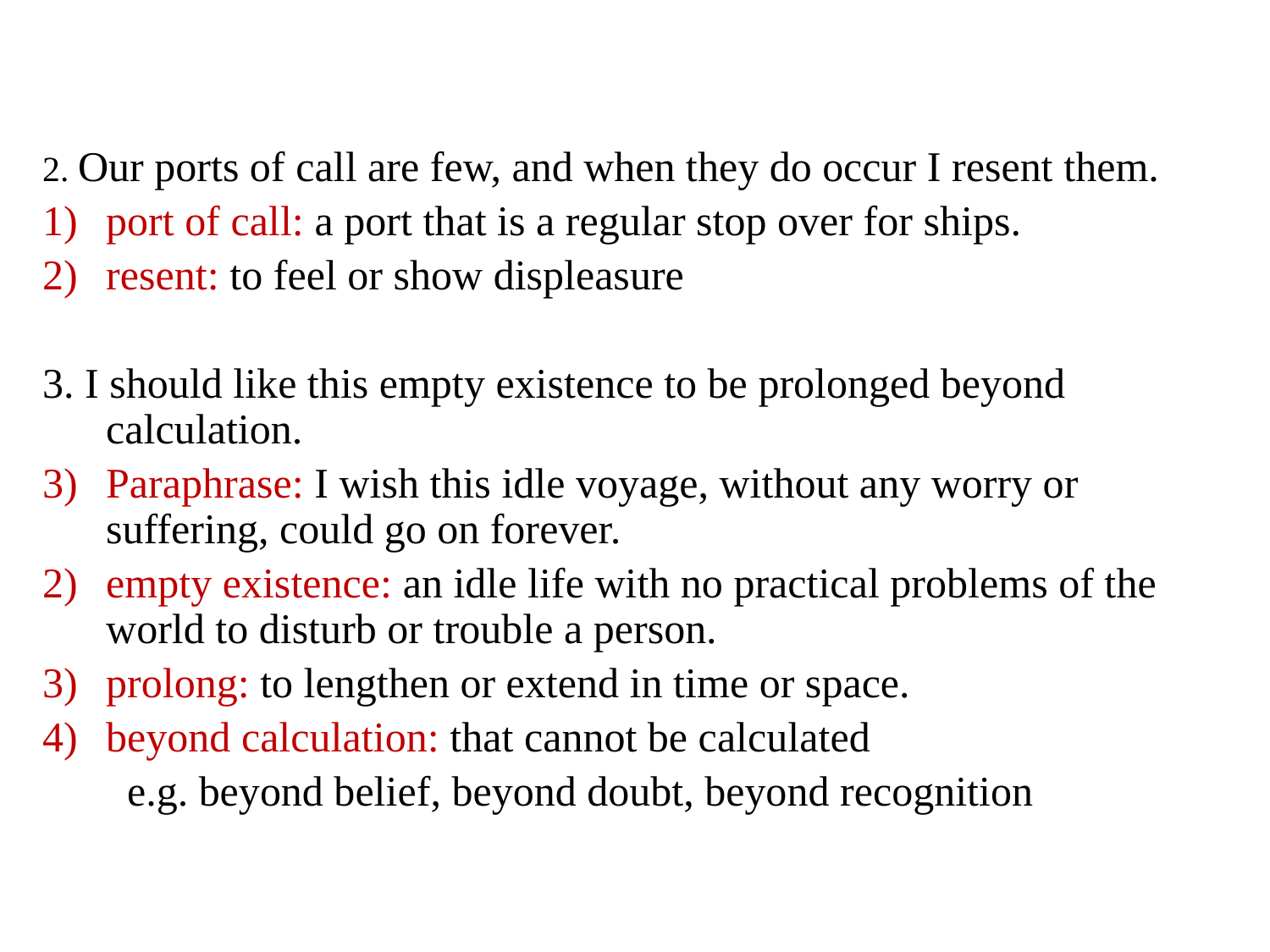

2. Our ports of call are few, and when they do occur I resent them.
port of call: a port that is a regular stop over for ships.
resent: to feel or show displeasure

3. I should like this empty existence to be prolonged beyond calculation.
Paraphrase: I wish this idle voyage, without any worry or suffering, could go on forever.
empty existence: an idle life with no practical problems of the world to disturb or trouble a person.
prolong: to lengthen or extend in time or space.
beyond calculation: that cannot be calculated
        e.g. beyond belief, beyond doubt, beyond recognition